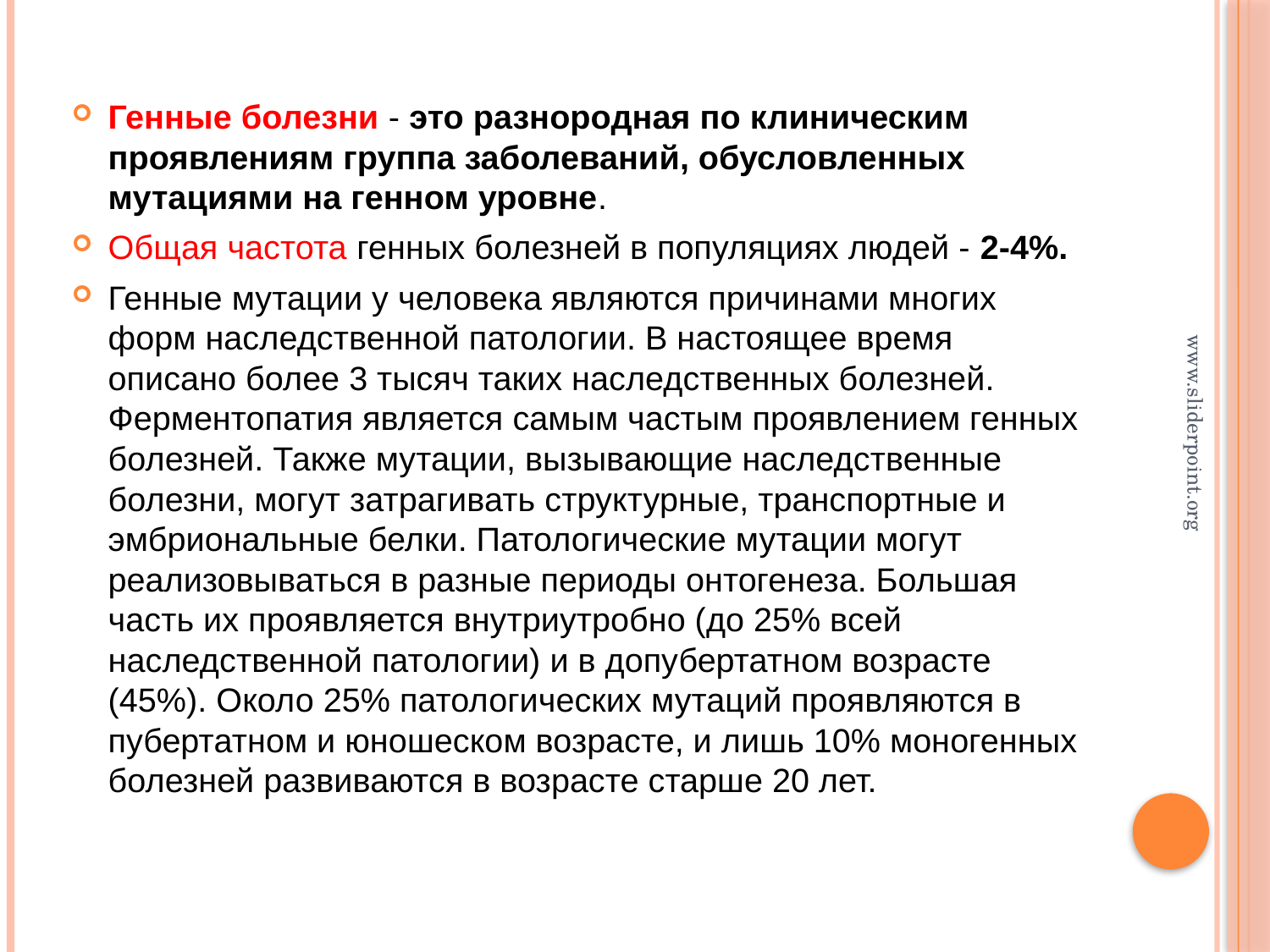

#
Генные болезни - это разнородная по клиническим проявлениям группа заболеваний, обусловленных мутациями на генном уровне.
Общая частота генных болезней в популяциях людей - 2-4%.
Генные мутации у человека являются причинами многих форм наследственной патологии. В настоящее время описано более 3 тысяч таких наследственных болезней. Ферментопатия является самым частым проявлением генных болезней. Также мутации, вызывающие наследственные болезни, могут затрагивать структурные, транспортные и эмбриональные белки. Патологические мутации могут реализовываться в разные периоды онтогенеза. Большая часть их проявляется внутриутробно (до 25% всей наследственной патологии) и в допубертатном возрасте (45%). Около 25% патологических мутаций проявляются в пубертатном и юношеском возрасте, и лишь 10% моногенных болезней развиваются в возрасте старше 20 лет.
www.sliderpoint.org